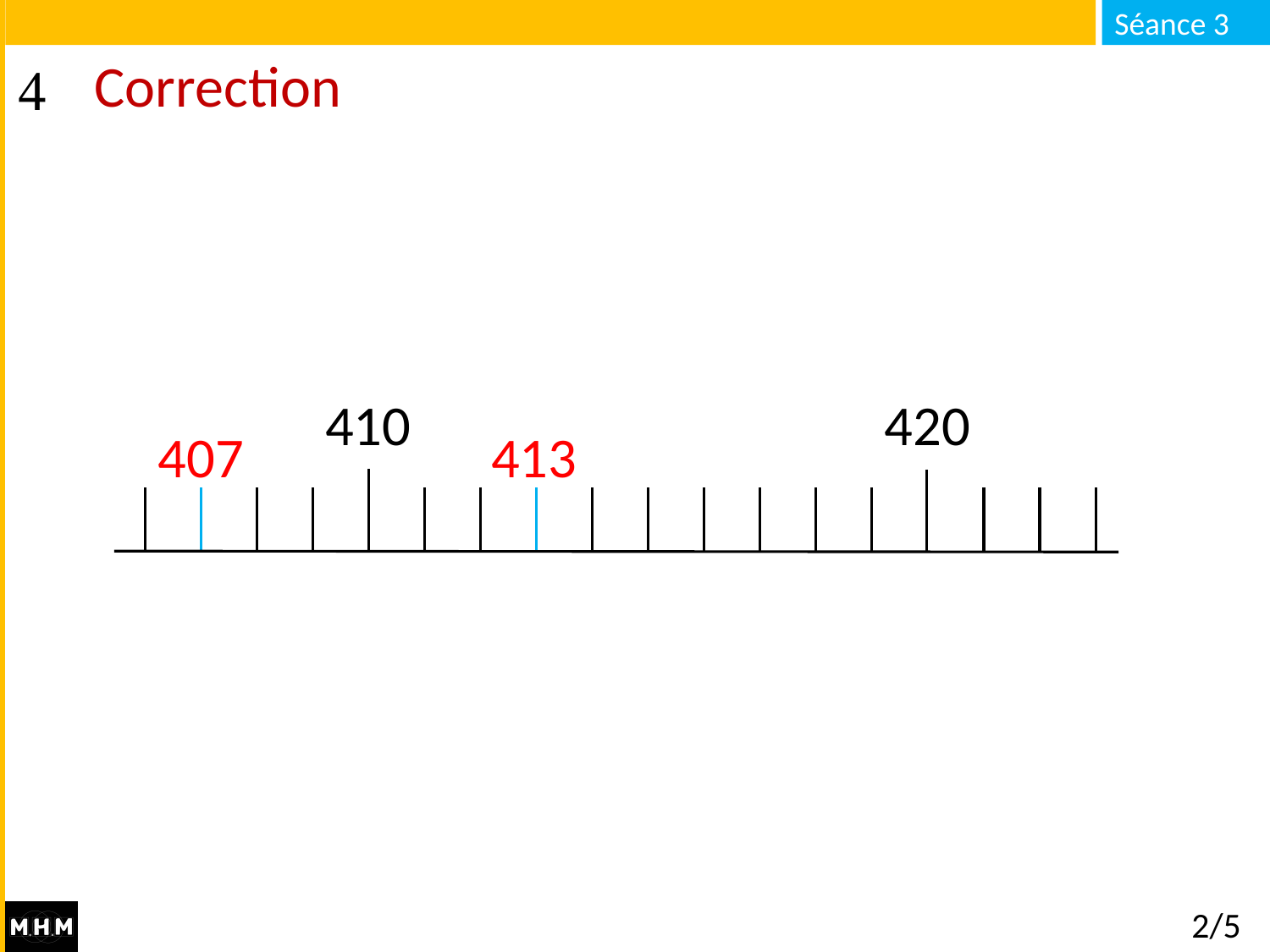

# Correction
420
410
413
407
2/5